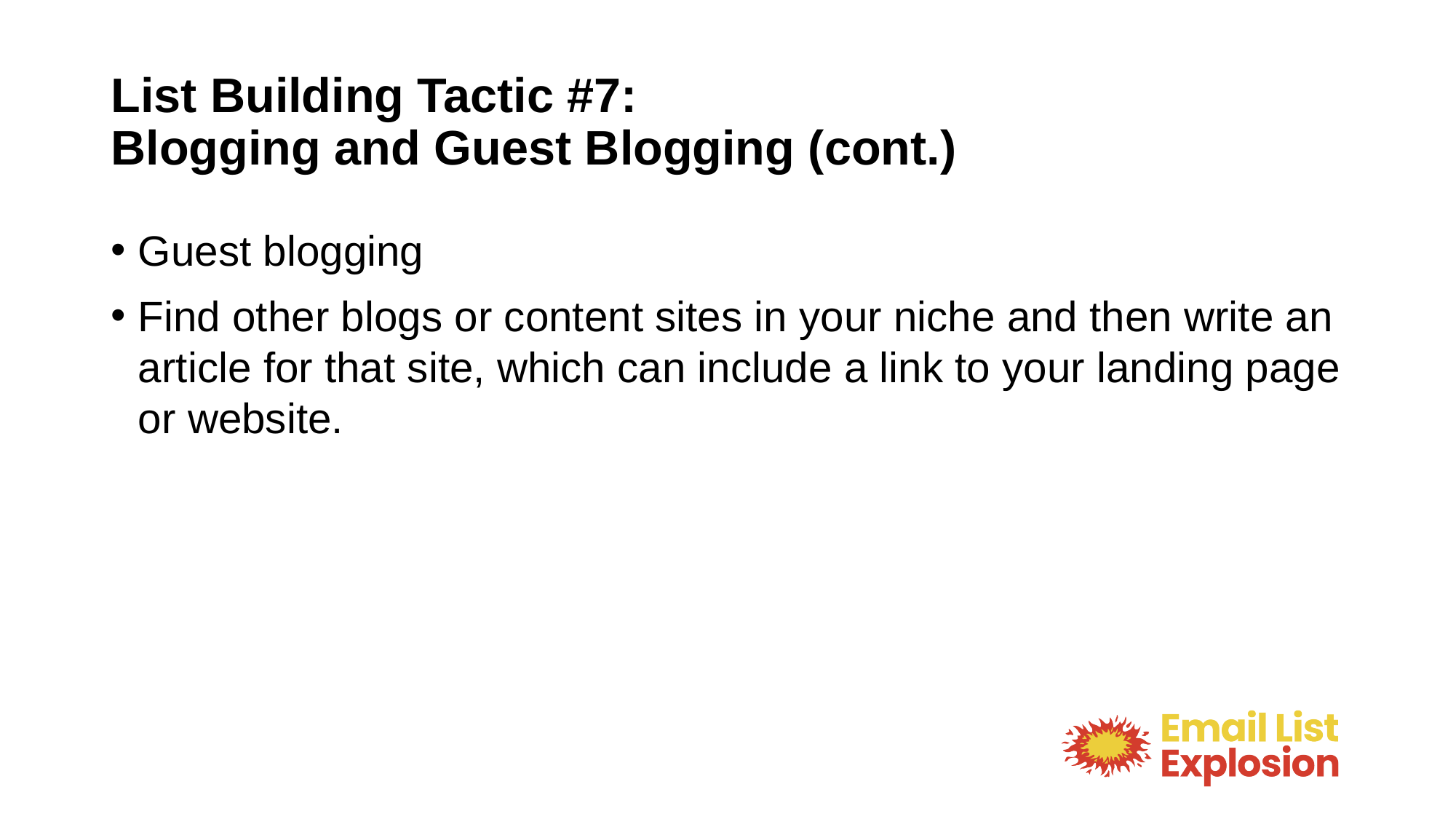

# List Building Tactic #7: Blogging and Guest Blogging (cont.)
Guest blogging
Find other blogs or content sites in your niche and then write an article for that site, which can include a link to your landing page or website.